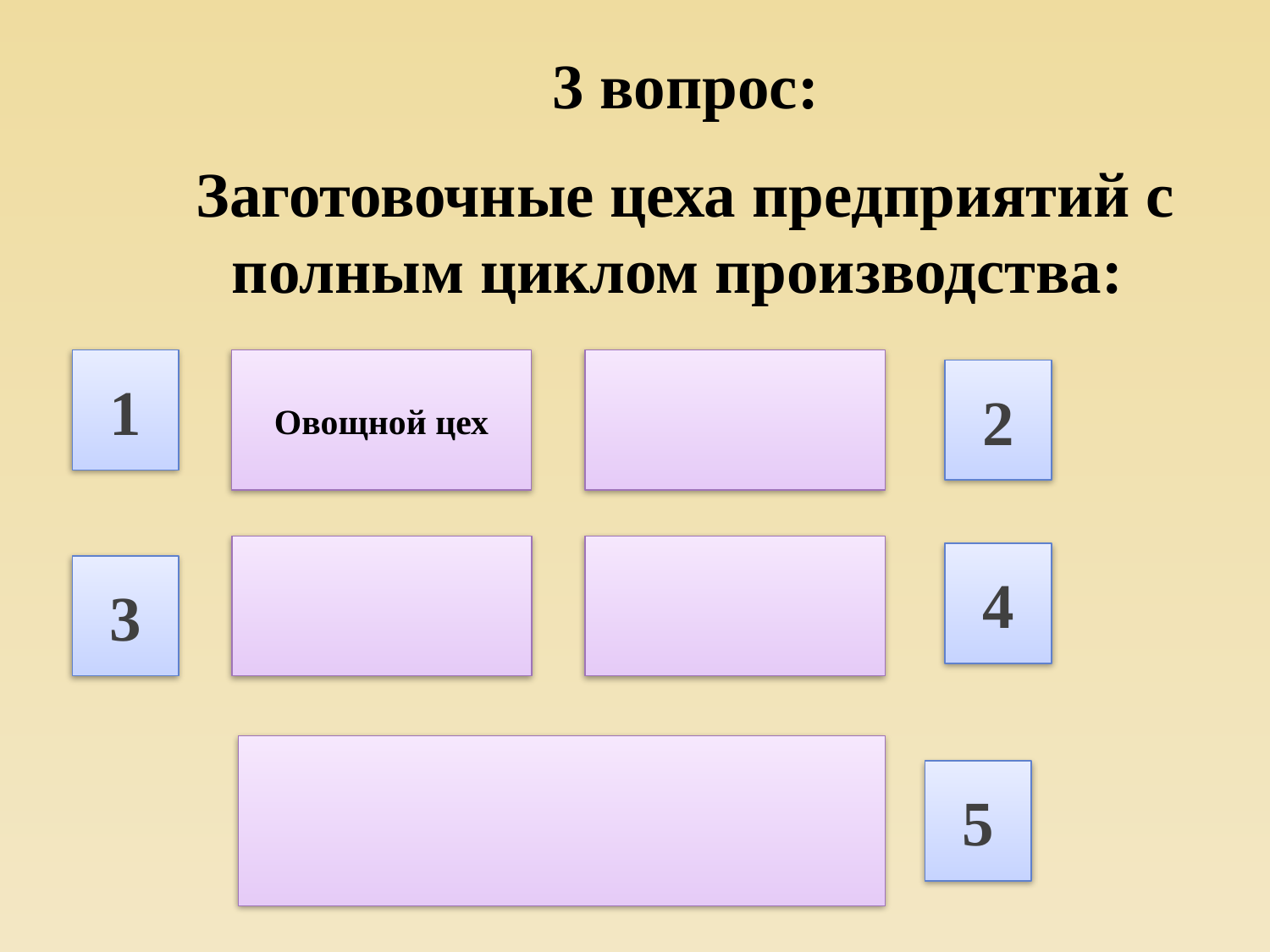

3 вопрос:
Заготовочные цеха предприятий с полным циклом производства:

1
Овощной цех

2

4
3

5